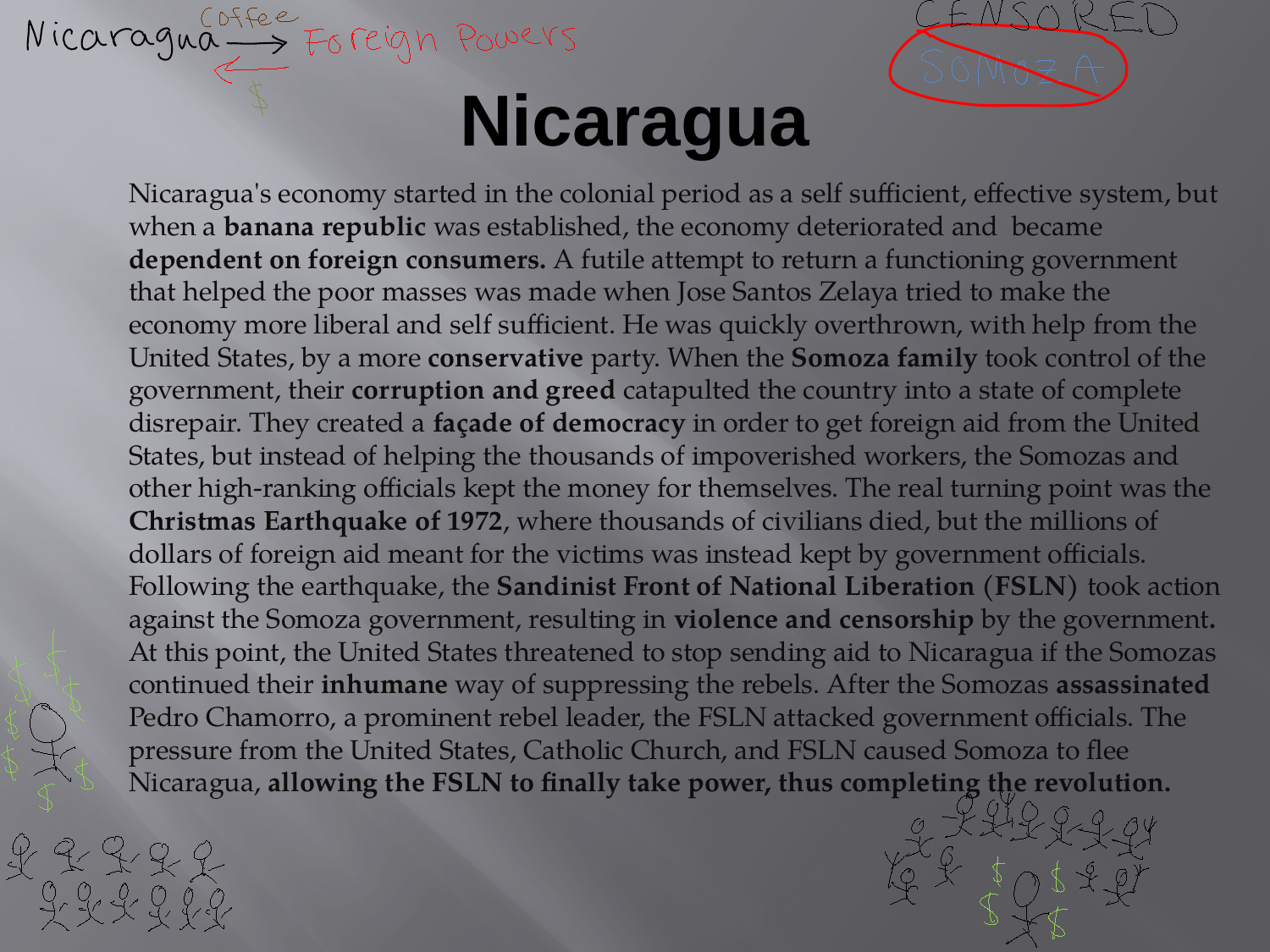

# Nicaragua
	Nicaragua's economy started in the colonial period as a self sufficient, effective system, but when a banana republic was established, the economy deteriorated and  became dependent on foreign consumers. A futile attempt to return a functioning government that helped the poor masses was made when Jose Santos Zelaya tried to make the economy more liberal and self sufficient. He was quickly overthrown, with help from the United States, by a more conservative party. When the Somoza family took control of the government, their corruption and greed catapulted the country into a state of complete disrepair. They created a façade of democracy in order to get foreign aid from the United States, but instead of helping the thousands of impoverished workers, the Somozas and other high-ranking officials kept the money for themselves. The real turning point was the Christmas Earthquake of 1972, where thousands of civilians died, but the millions of dollars of foreign aid meant for the victims was instead kept by government officials. Following the earthquake, the Sandinist Front of National Liberation (FSLN) took action against the Somoza government, resulting in violence and censorship by the government. At this point, the United States threatened to stop sending aid to Nicaragua if the Somozas continued their inhumane way of suppressing the rebels. After the Somozas assassinated Pedro Chamorro, a prominent rebel leader, the FSLN attacked government officials. The pressure from the United States, Catholic Church, and FSLN caused Somoza to flee Nicaragua, allowing the FSLN to finally take power, thus completing the revolution.